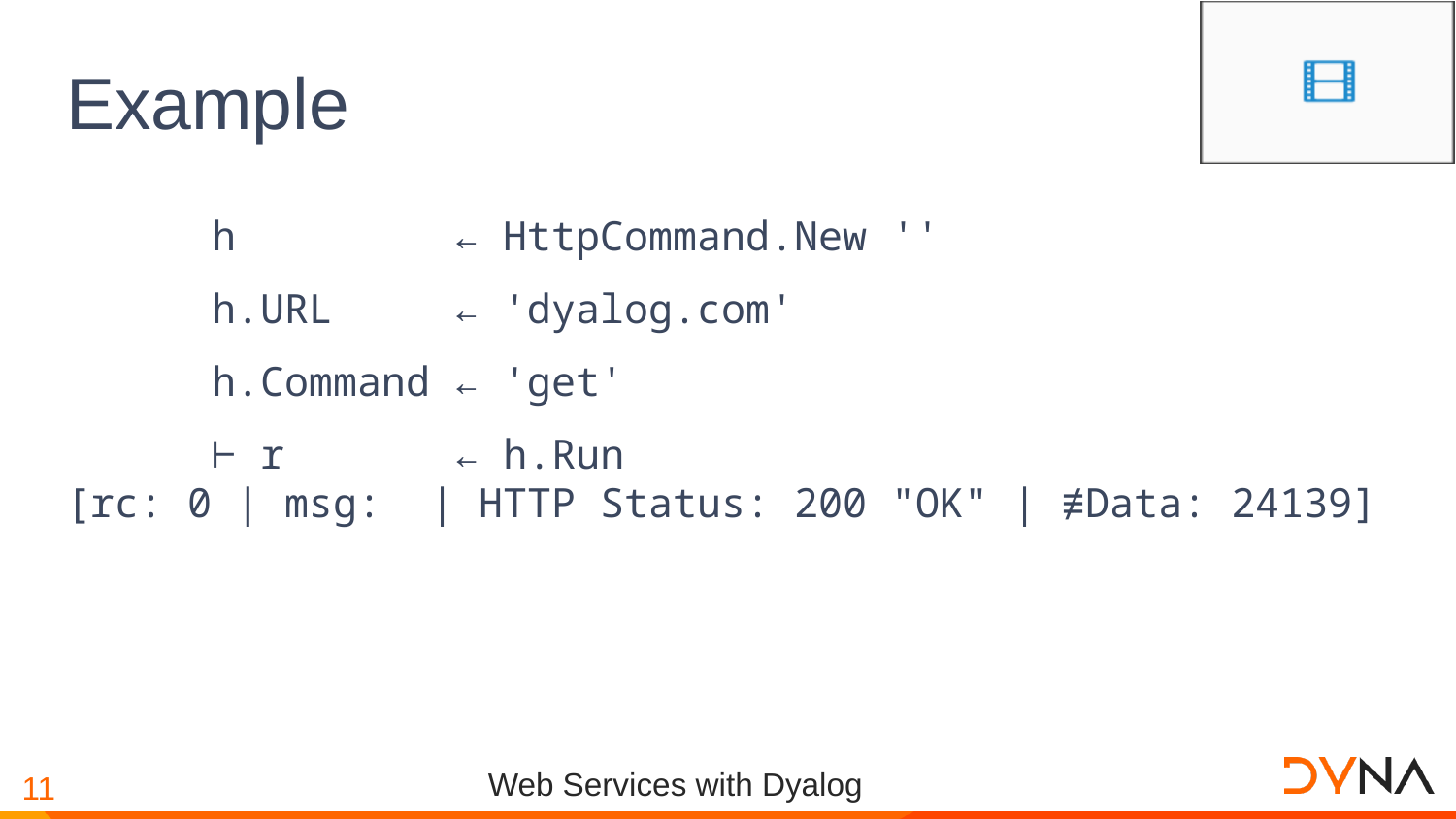

# Example
      h         ← HttpCommand.New ''
      h.URL     ← 'dyalog.com'
      h.Command ← 'get'
      ⊢ r       ← h.Run
[rc: 0 | msg:  | HTTP Status: 200 "OK" | ≢Data: 24139]